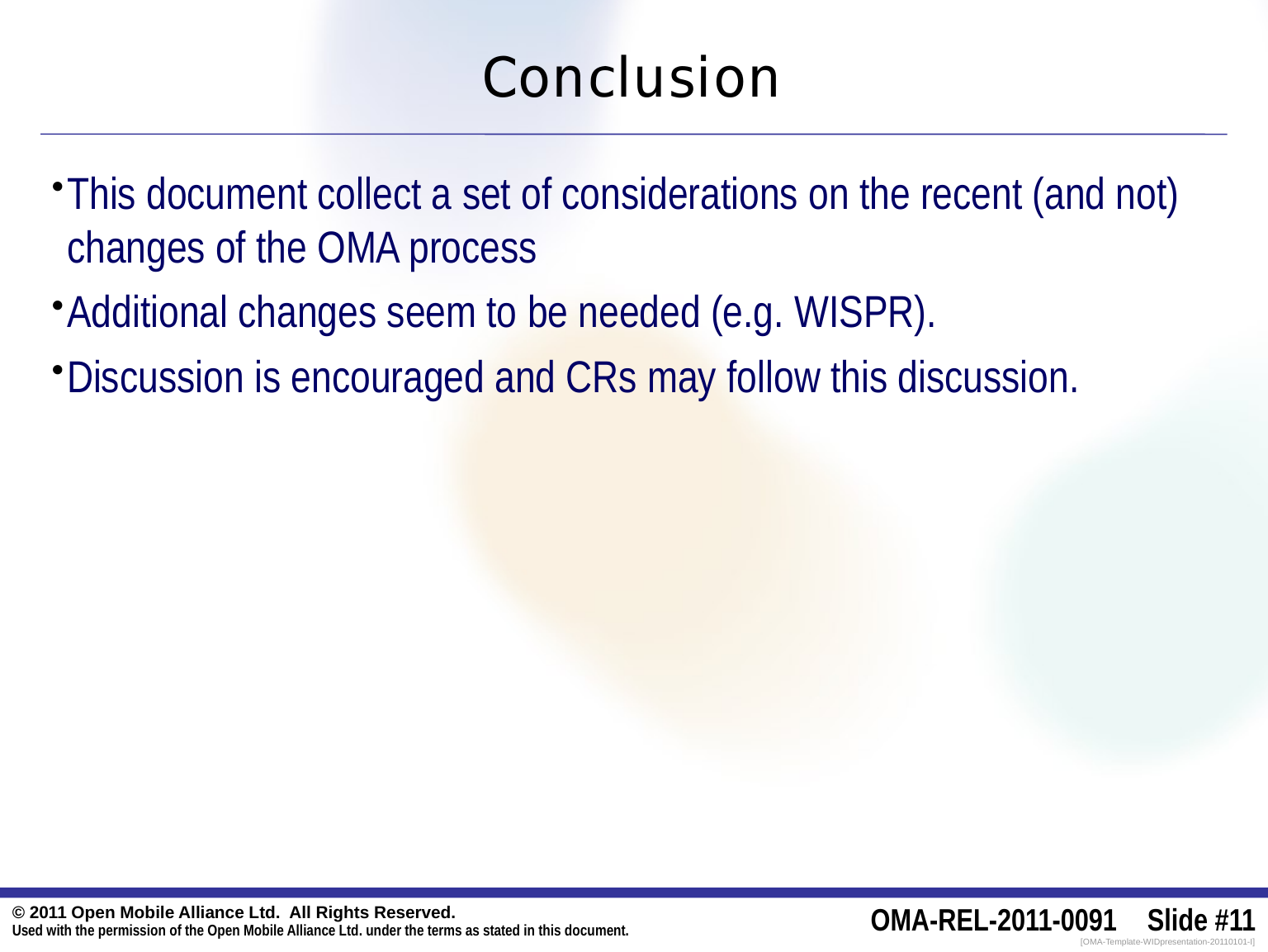

# Conclusion
This document collect a set of considerations on the recent (and not) changes of the OMA process
Additional changes seem to be needed (e.g. WISPR).
Discussion is encouraged and CRs may follow this discussion.